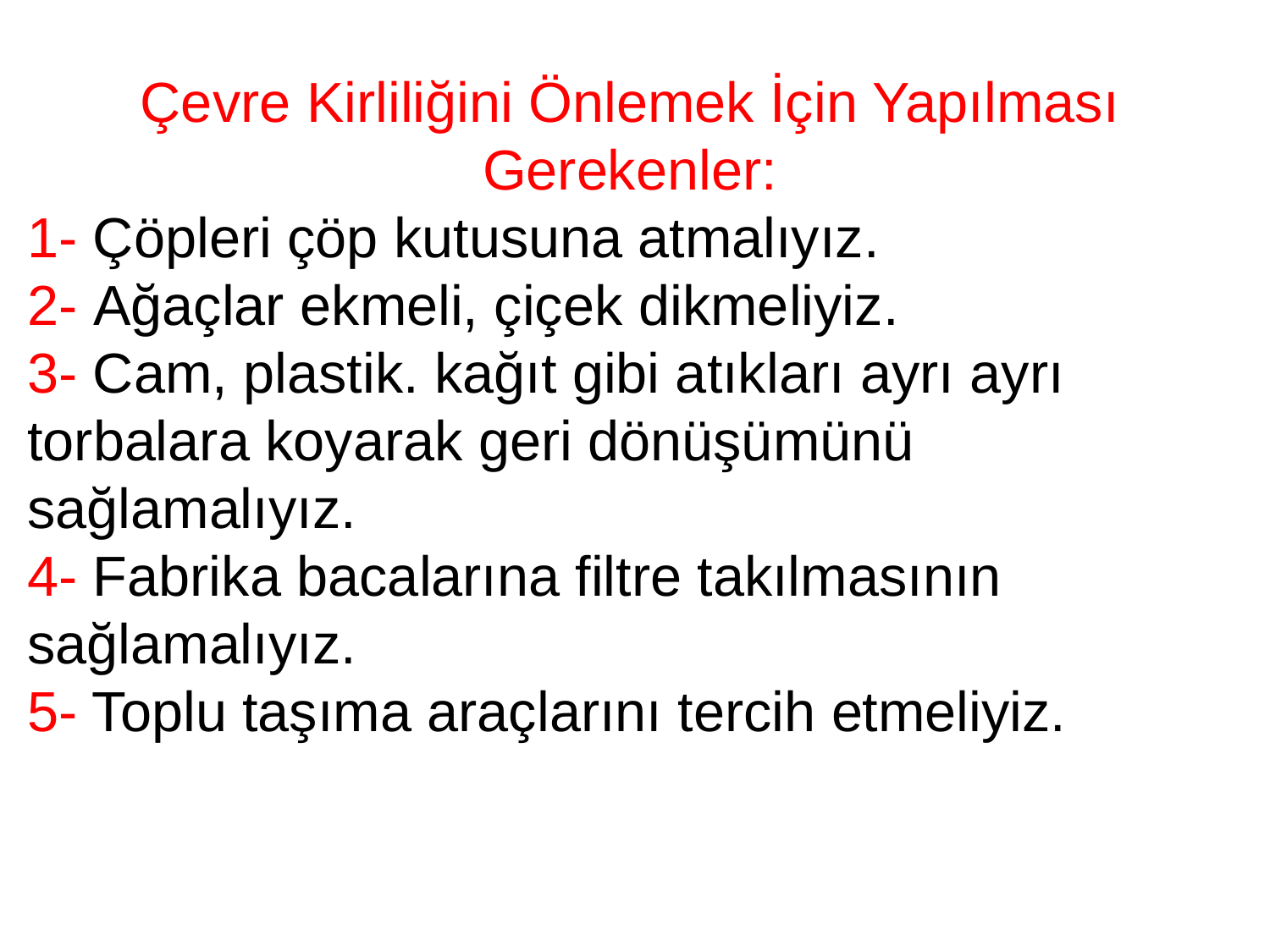

Çevre Kirliliğini Önlemek İçin Yapılması Gerekenler:
1- Çöpleri çöp kutusuna atmalıyız.
2- Ağaçlar ekmeli, çiçek dikmeliyiz.
3- Cam, plastik. kağıt gibi atıkları ayrı ayrı torbalara koyarak geri dönüşümünü sağlamalıyız.
4- Fabrika bacalarına filtre takılmasının sağlamalıyız.
5- Toplu taşıma araçlarını tercih etmeliyiz.